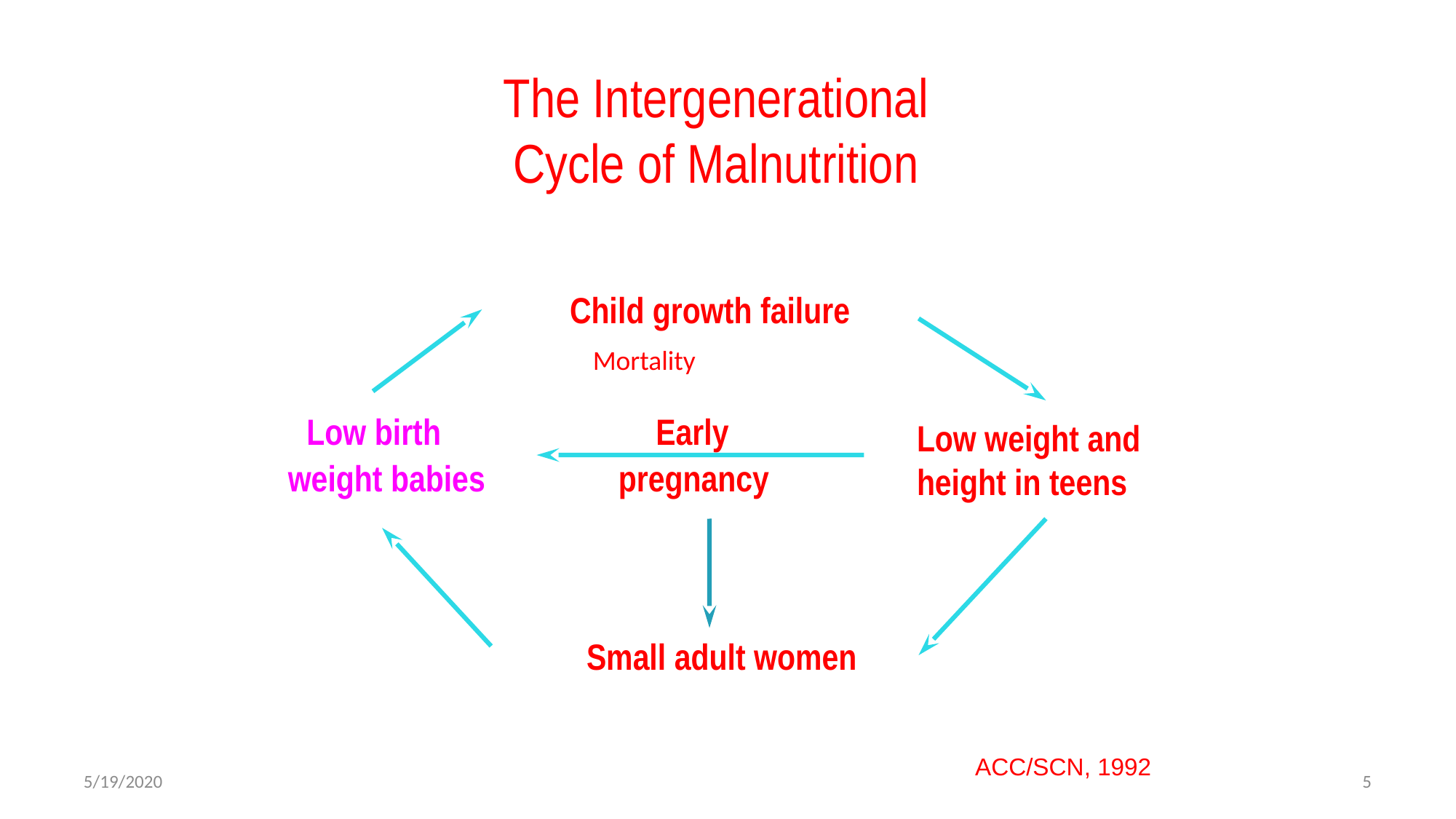

# The Intergenerational Cycle of Malnutrition
       Child growth failure

Mortality
  Low birth
 weight babies
    Early
  pregnancy
     Low weight and
     height in teens

        Small adult women
ACC/SCN, 1992
5/19/2020
5